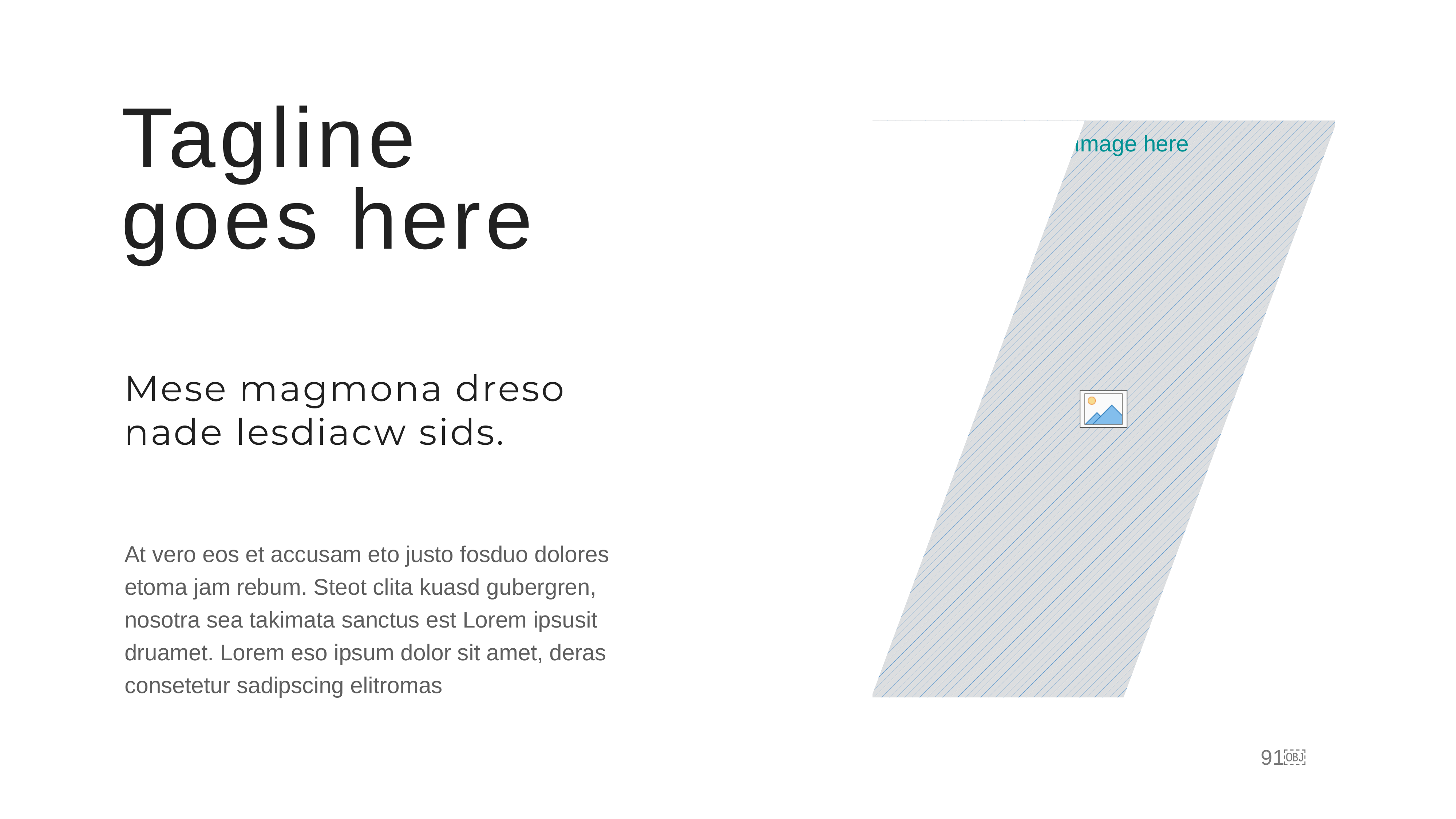

Tagline
goes here

Mese magmona dreso nade lesdiacw sids.
At vero eos et accusam eto justo fosduo dolores etoma jam rebum. Steot clita kuasd gubergren, nosotra sea takimata sanctus est Lorem ipsusit druamet. Lorem eso ipsum dolor sit amet, deras consetetur sadipscing elitromas